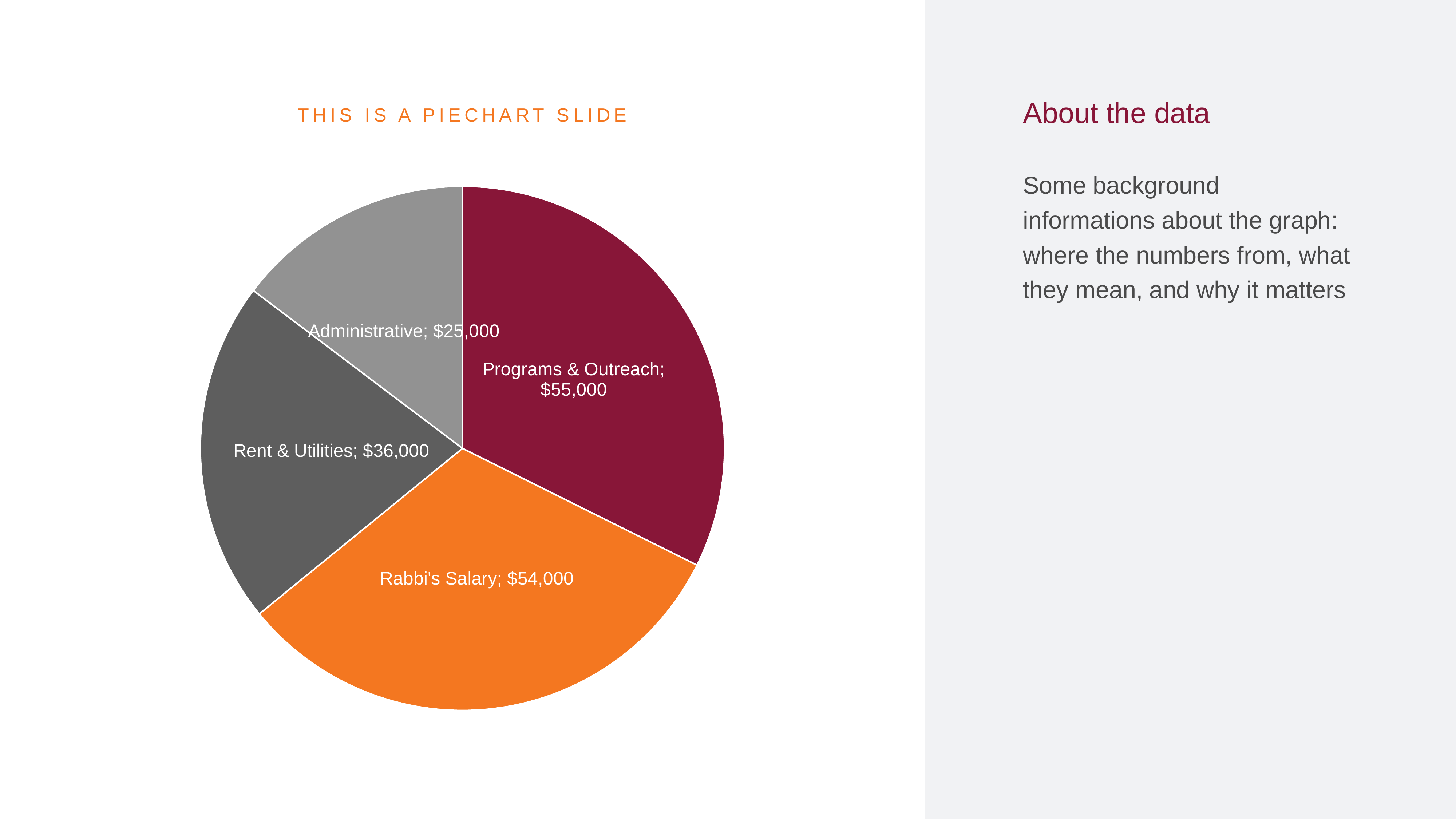

About the data
This is a piechart slide
Some background informations about the graph: where the numbers from, what they mean, and why it matters

### Chart

| Category | Our Budget |
|---|---|
| Programs & Outreach | 55000.0 |
| Rabbi's Salary | 54000.0 |
| Rent & Utilities | 36000.0 |
| Administrative | 25000.0 |